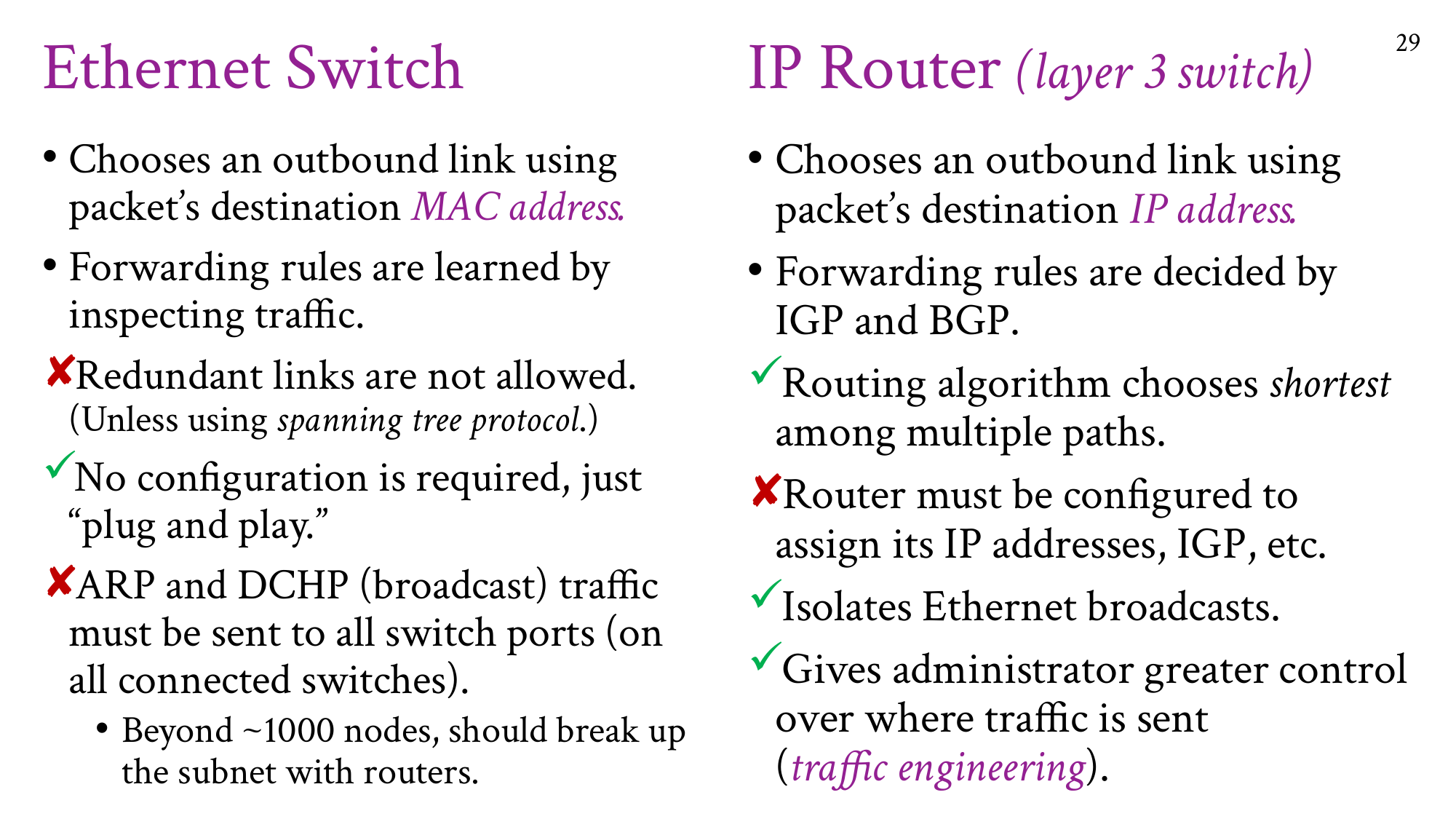

# Ethernet Switch
IP Router (layer 3 switch)
Chooses an outbound link using packet’s destination MAC address.
Forwarding rules are learned by inspecting traffic.
Redundant links are not allowed. (Unless using spanning tree protocol.)
No configuration is required, just “plug and play.”
ARP and DCHP (broadcast) traffic must be sent to all switch ports (on all connected switches).
Beyond ~1000 nodes, should break up the subnet with routers.
Chooses an outbound link using packet’s destination IP address.
Forwarding rules are decided by IGP and BGP.
Routing algorithm chooses shortest among multiple paths.
Router must be configured to assign its IP addresses, IGP, etc.
Isolates Ethernet broadcasts.
Gives administrator greater control over where traffic is sent
(traffic engineering).